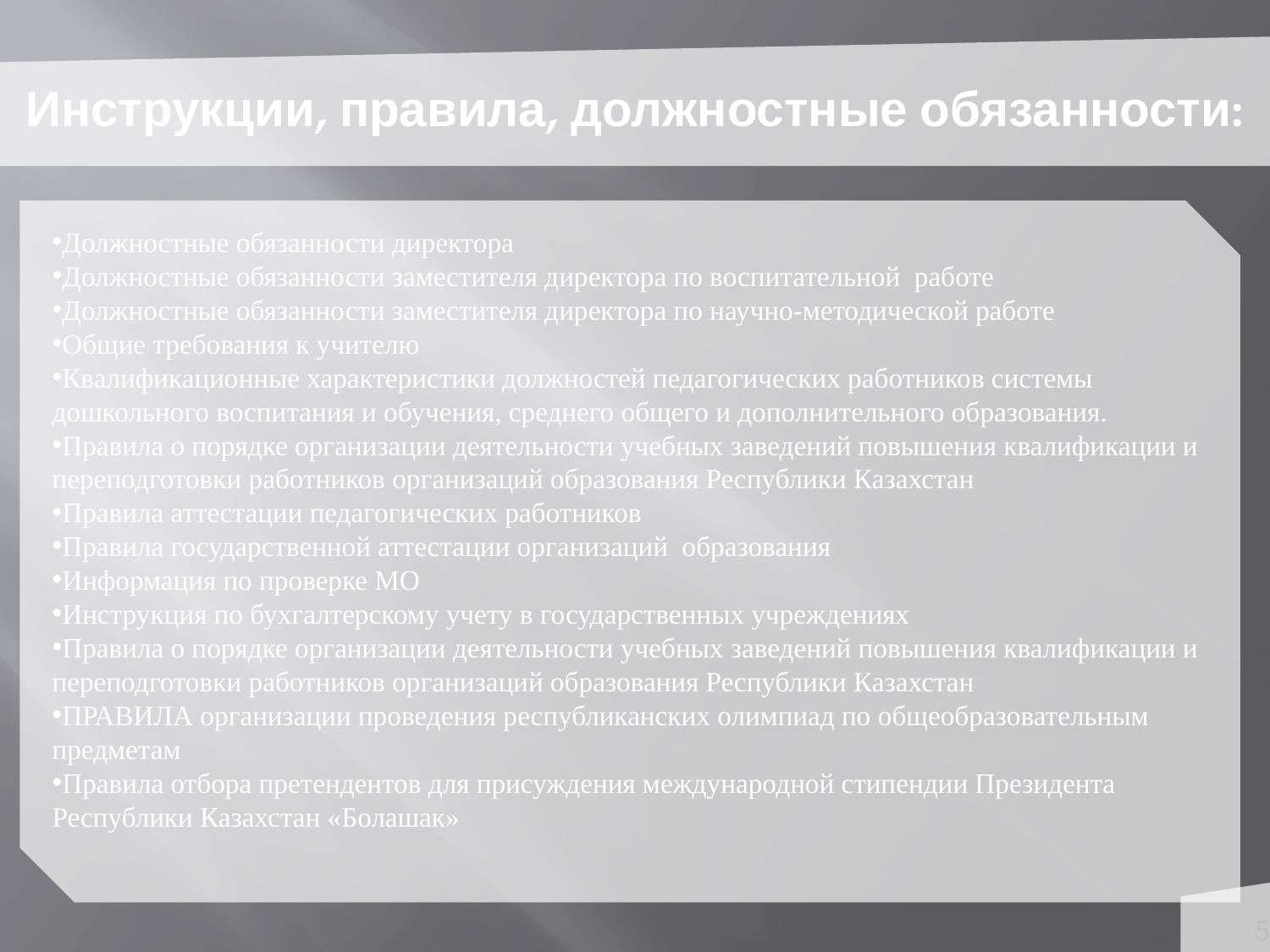

Инструкции, правила, должностные обязанности:

Должностные обязанности директора
Должностные обязанности заместителя директора по воспитательной  работе
Должностные обязанности заместителя директора по научно-методической работе
Общие требования к учителю
Квалификационные характеристики должностей педагогических работников системы дошкольного воспитания и обучения, среднего общего и дополнительного образования.
Правила о порядке организации деятельности учебных заведений повышения квалификации и переподготовки работников организаций образования Республики Казахстан
Правила аттестации педагогических работников
Правила государственной аттестации организаций  образования
Информация по проверке МО
Инструкция по бухгалтерскому учету в государственных учреждениях
Правила о порядке организации деятельности учебных заведений повышения квалификации и переподготовки работников организаций образования Республики Казахстан
ПРАВИЛА организации проведения республиканских олимпиад по общеобразовательным предметам
Правила отбора претендентов для присуждения международной стипендии Президента Республики Казахстан «Болашак»

5